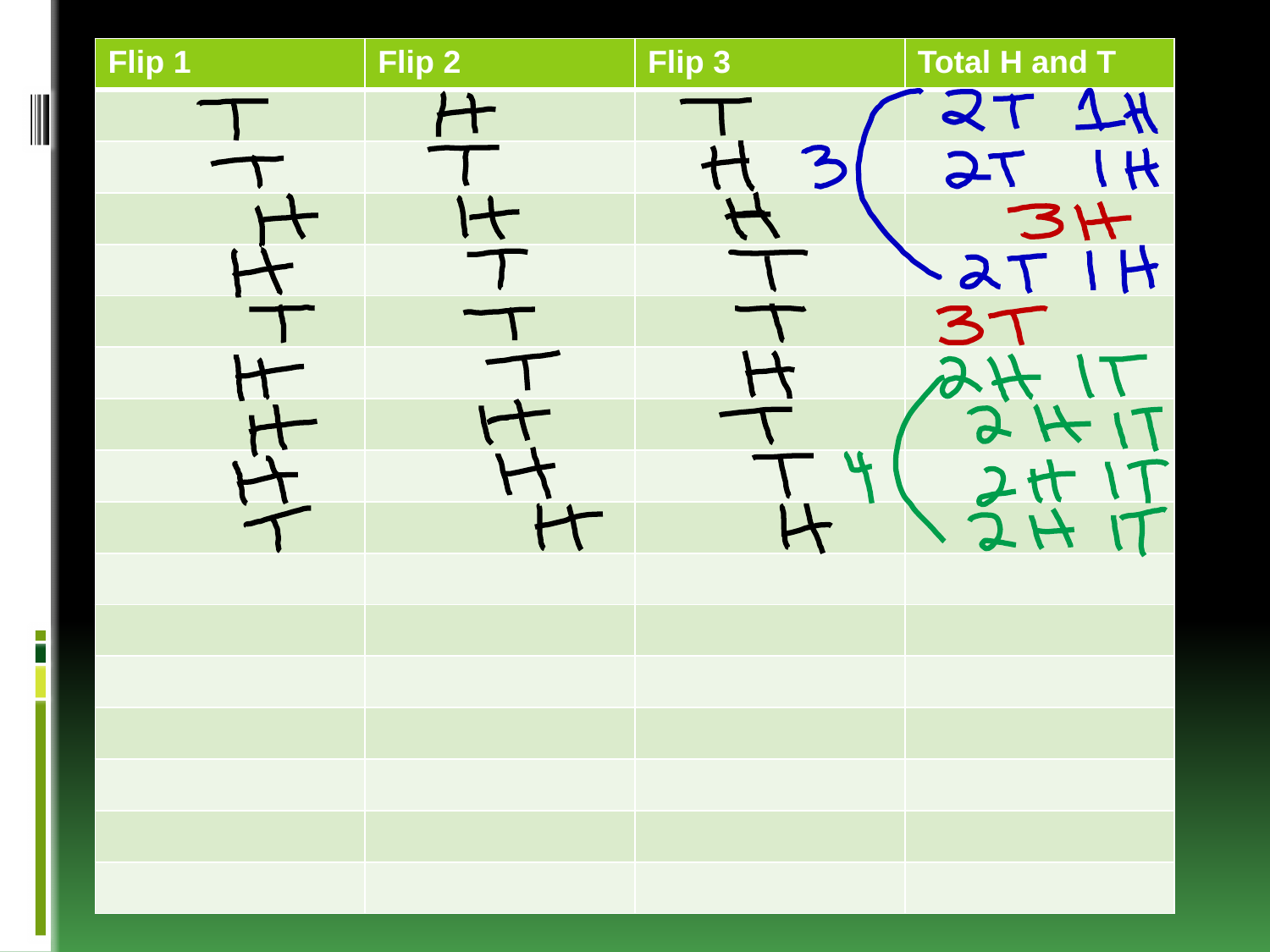

| Flip 1 | Flip 2 | Flip 3 | Total H and T |
| --- | --- | --- | --- |
|  |  |  |  |
|  |  |  |  |
|  |  |  |  |
|  |  |  |  |
|  |  |  |  |
|  |  |  |  |
|  |  |  |  |
|  |  |  |  |
|  |  |  |  |
|  |  |  |  |
|  |  |  |  |
|  |  |  |  |
|  |  |  |  |
|  |  |  |  |
|  |  |  |  |
|  |  |  |  |